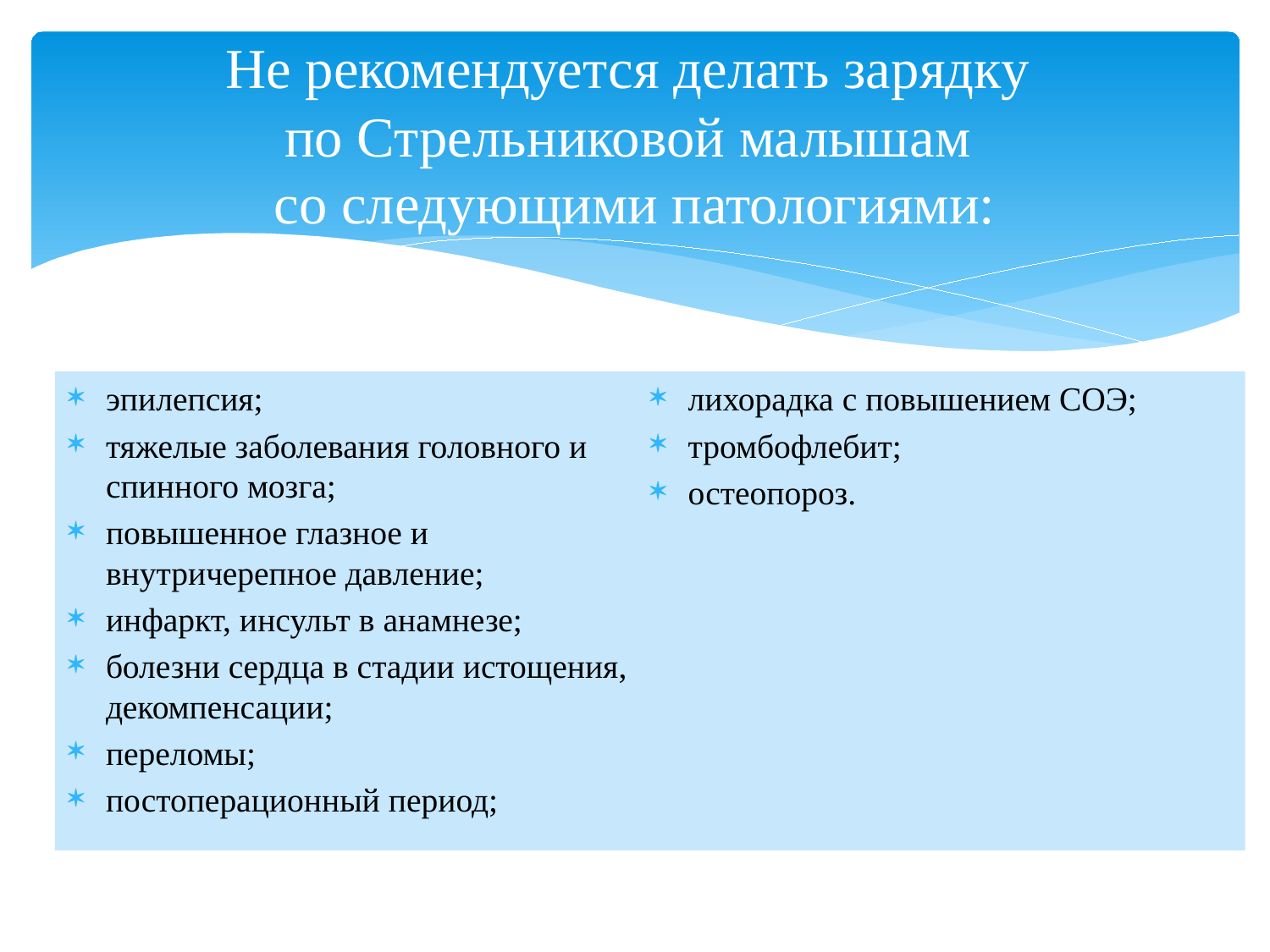

# Не рекомендуется делать зарядку по Стрельниковой малышам со следующими патологиями:
эпилепсия;
тяжелые заболевания головного и спинного мозга;
повышенное глазное и внутричерепное давление;
инфаркт, инсульт в анамнезе;
болезни сердца в стадии истощения, декомпенсации;
переломы;
постоперационный период;
лихорадка с повышением СОЭ;
тромбофлебит;
остеопороз.